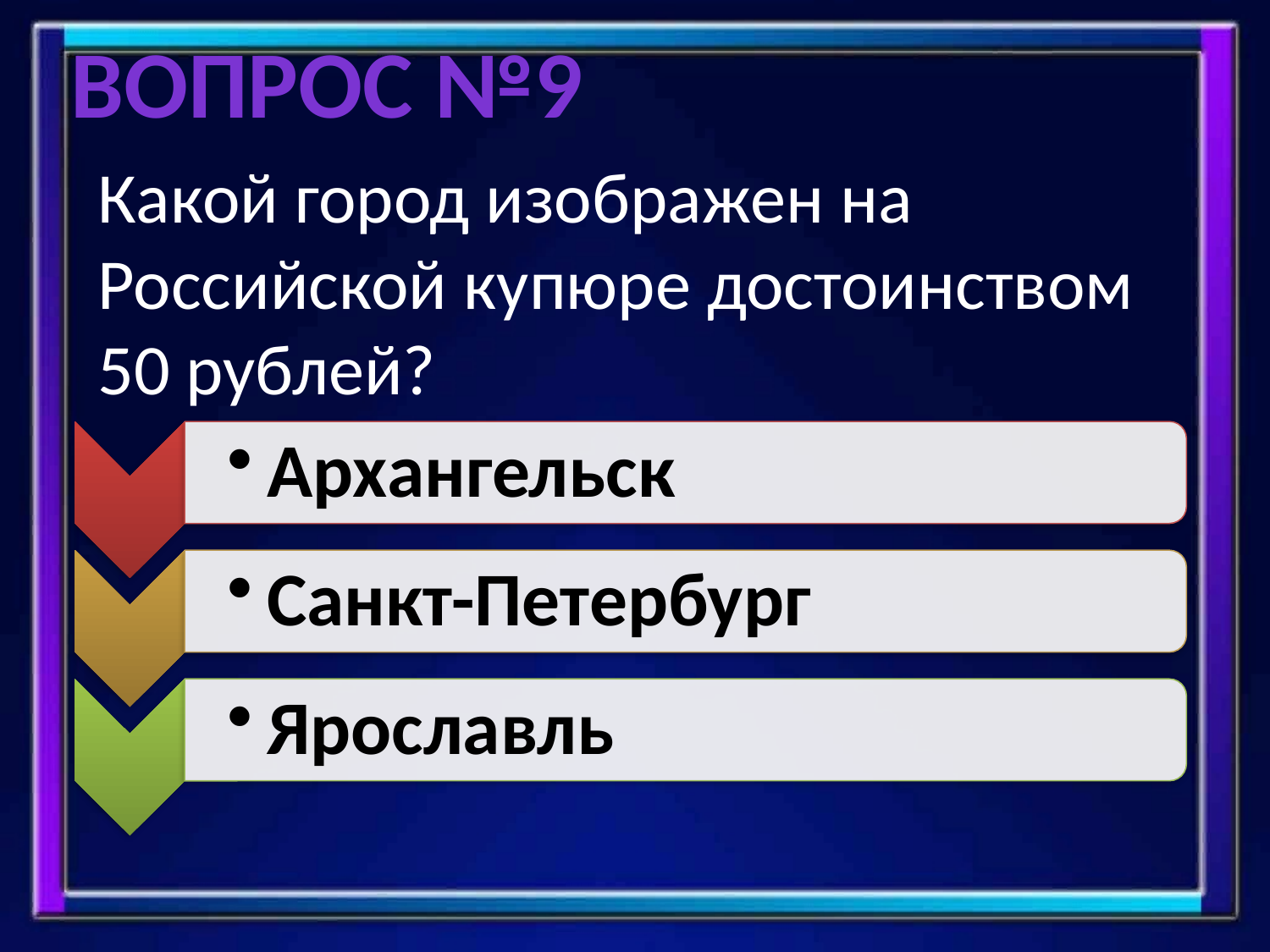

Вопрос №9
# Какой город изображен на Российской купюре достоинством 50 рублей?

Архангельск

Санкт-Петербург

Ярославль